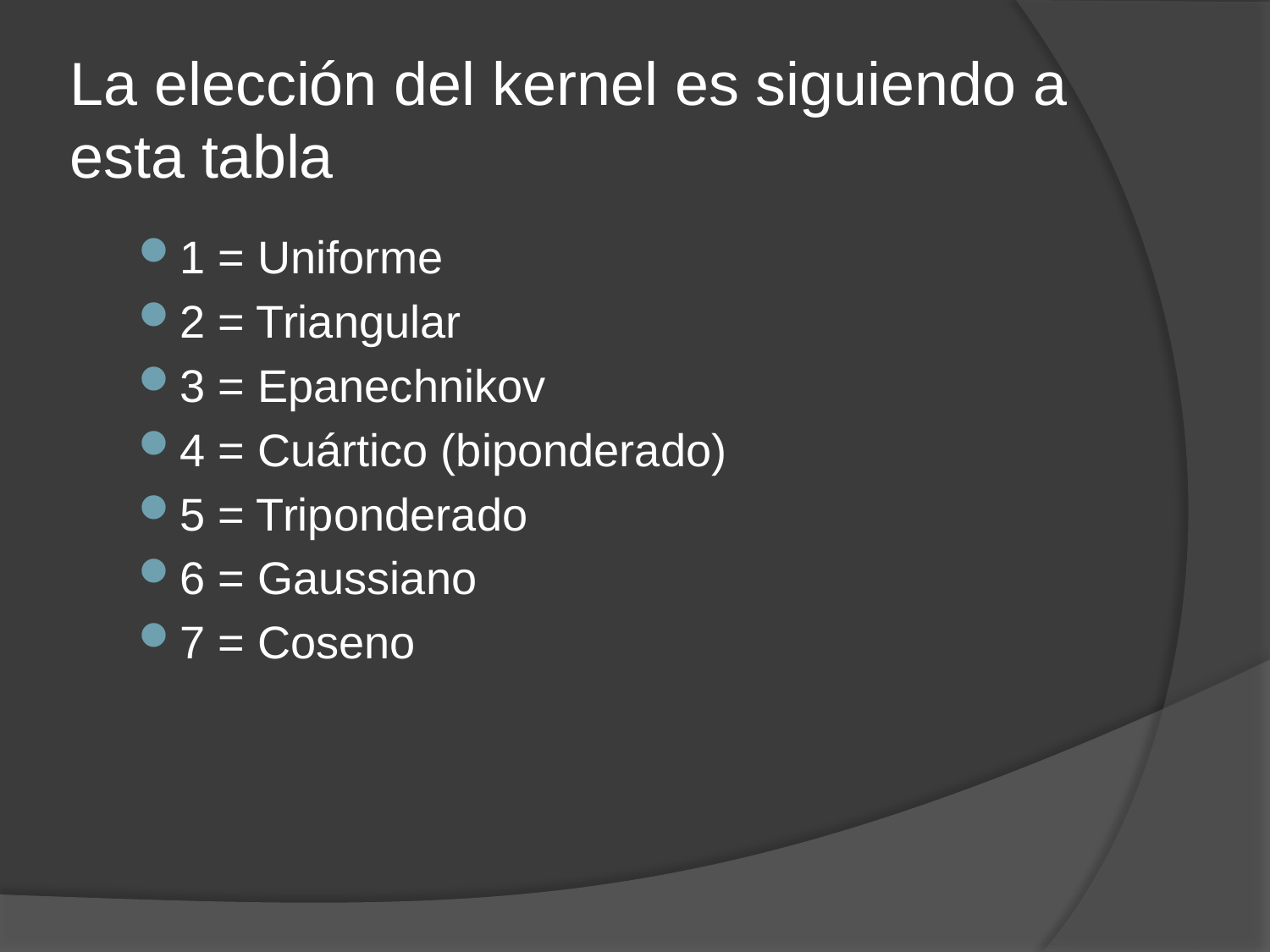

# La elección del kernel es siguiendo a esta tabla
1 = Uniforme
2 = Triangular
3 = Epanechnikov
4 = Cuártico (biponderado)
5 = Triponderado
6 = Gaussiano
7 = Coseno